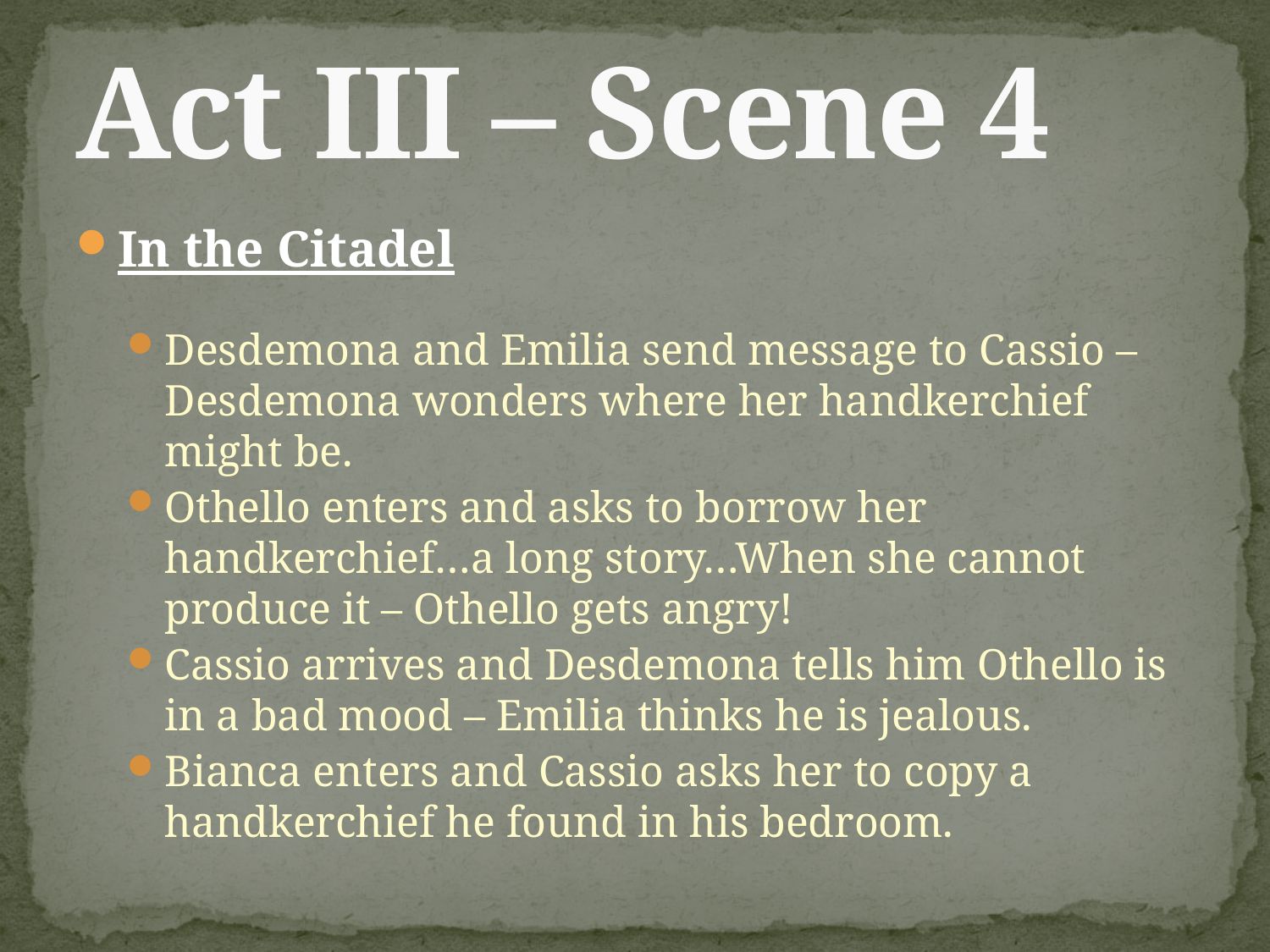

# Act III – Scene 4
In the Citadel

Desdemona and Emilia send message to Cassio – Desdemona wonders where her handkerchief might be.
Othello enters and asks to borrow her handkerchief…a long story…When she cannot produce it – Othello gets angry!
Cassio arrives and Desdemona tells him Othello is in a bad mood – Emilia thinks he is jealous.
Bianca enters and Cassio asks her to copy a handkerchief he found in his bedroom.